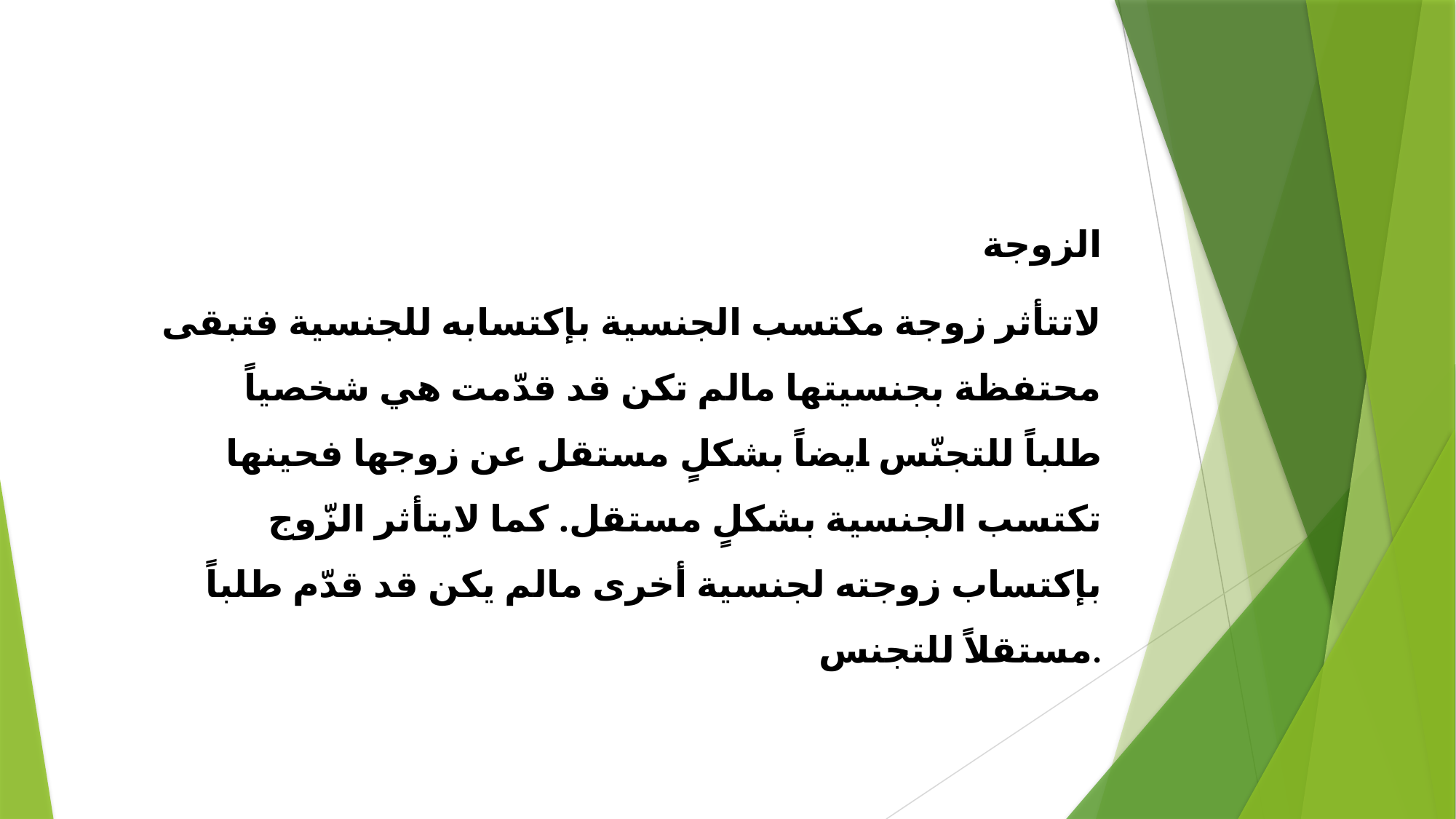

الزوجة
لاتتأثر زوجة مكتسب الجنسية بإكتسابه للجنسية فتبقى محتفظة بجنسيتها مالم تكن قد قدّمت هي شخصياً طلباً للتجنّس ايضاً بشكلٍ مستقل عن زوجها فحينها تكتسب الجنسية بشكلٍ مستقل. كما لايتأثر الزّوج بإكتساب زوجته لجنسية أخرى مالم يكن قد قدّم طلباً مستقلاً للتجنس.